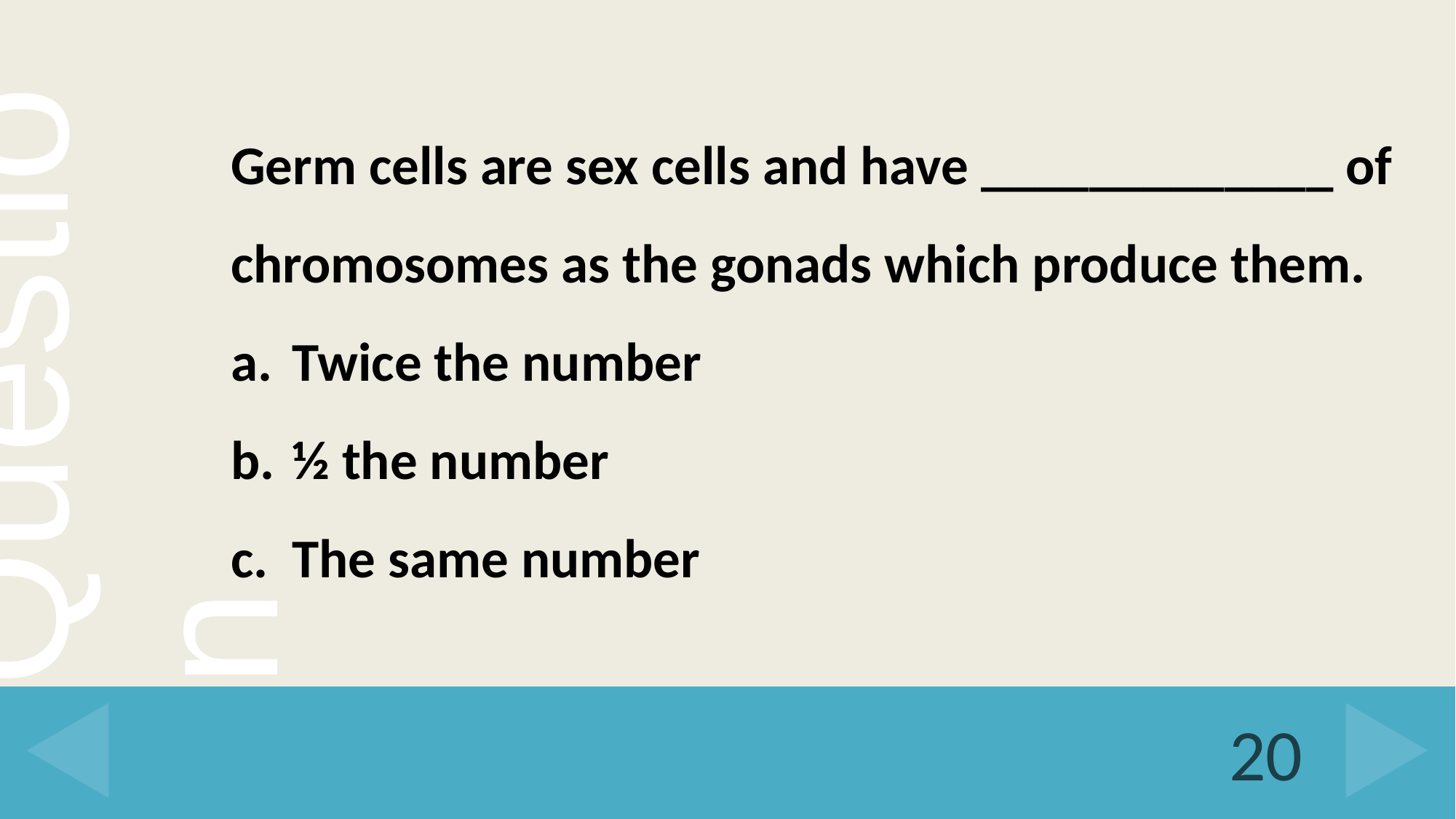

Germ cells are sex cells and have _____________ of chromosomes as the gonads which produce them.
Twice the number
½ the number
The same number
20